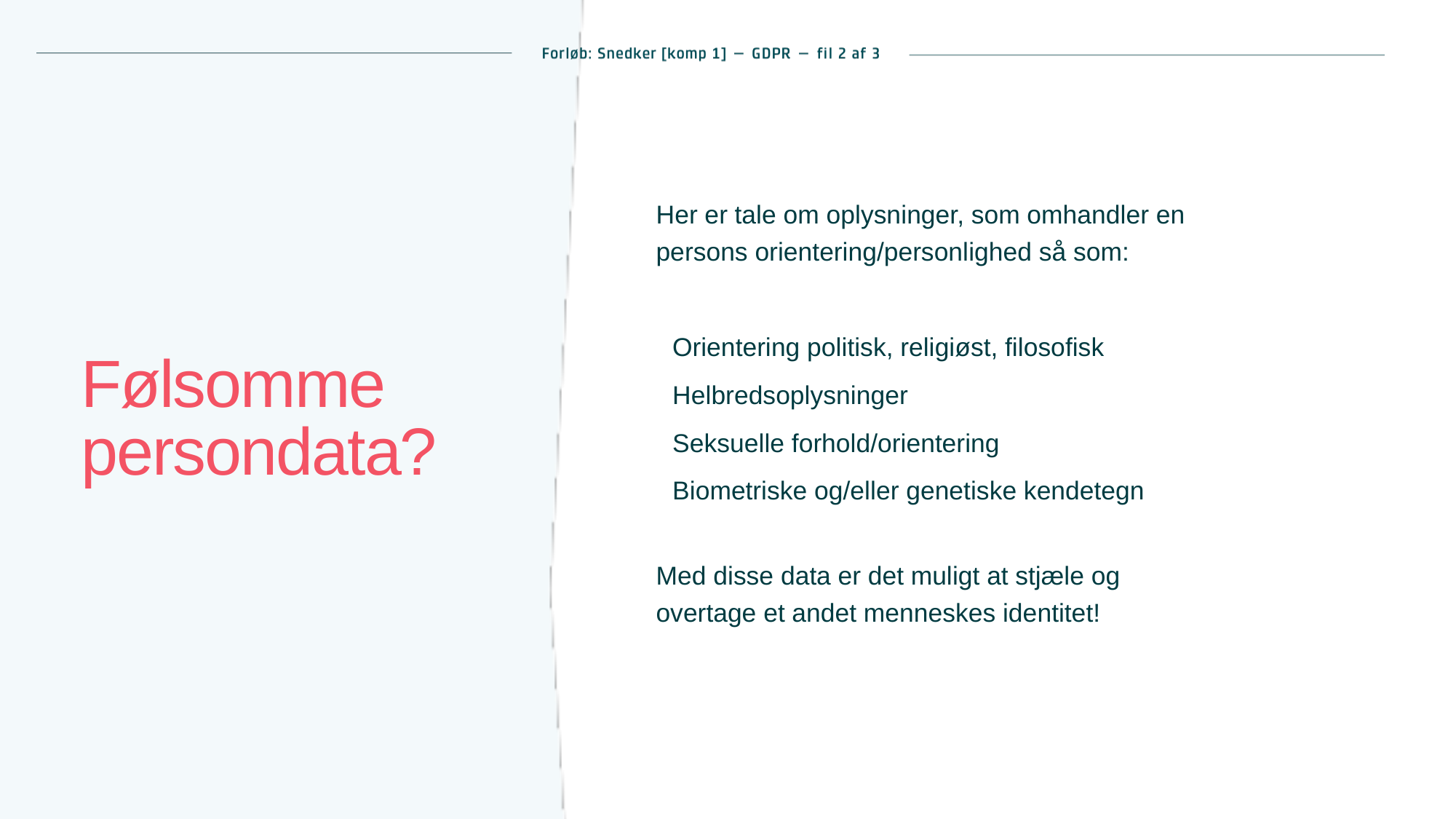

Her er tale om oplysninger, som omhandler en persons orientering/personlighed så som:

Orientering politisk, religiøst, filosofisk
Helbredsoplysninger
Seksuelle forhold/orientering
Biometriske og/eller genetiske kendetegn
Med disse data er det muligt at stjæle og overtage et andet menneskes identitet!
# Følsomme
persondata?
5